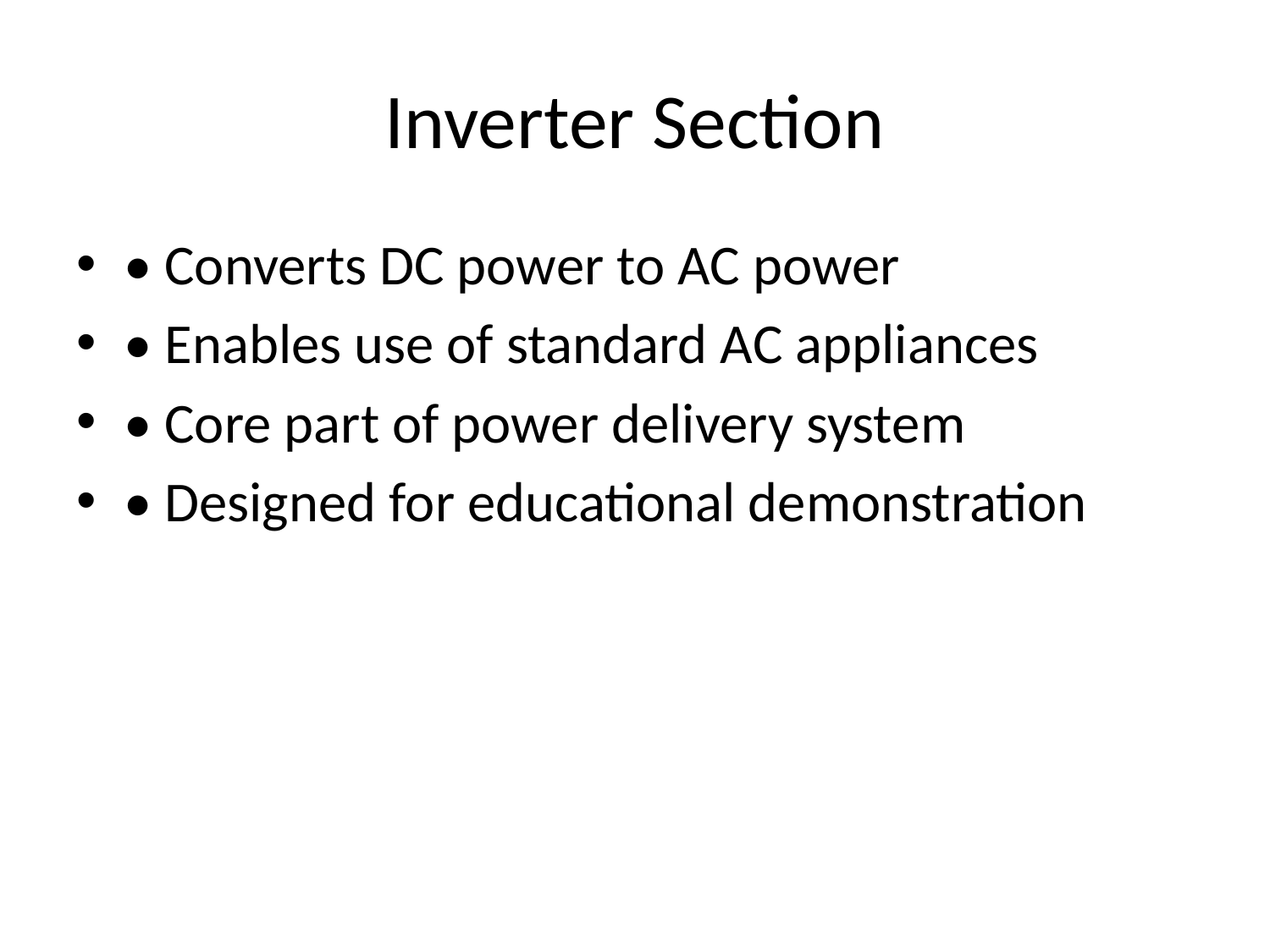

# Inverter Section
• Converts DC power to AC power
• Enables use of standard AC appliances
• Core part of power delivery system
• Designed for educational demonstration